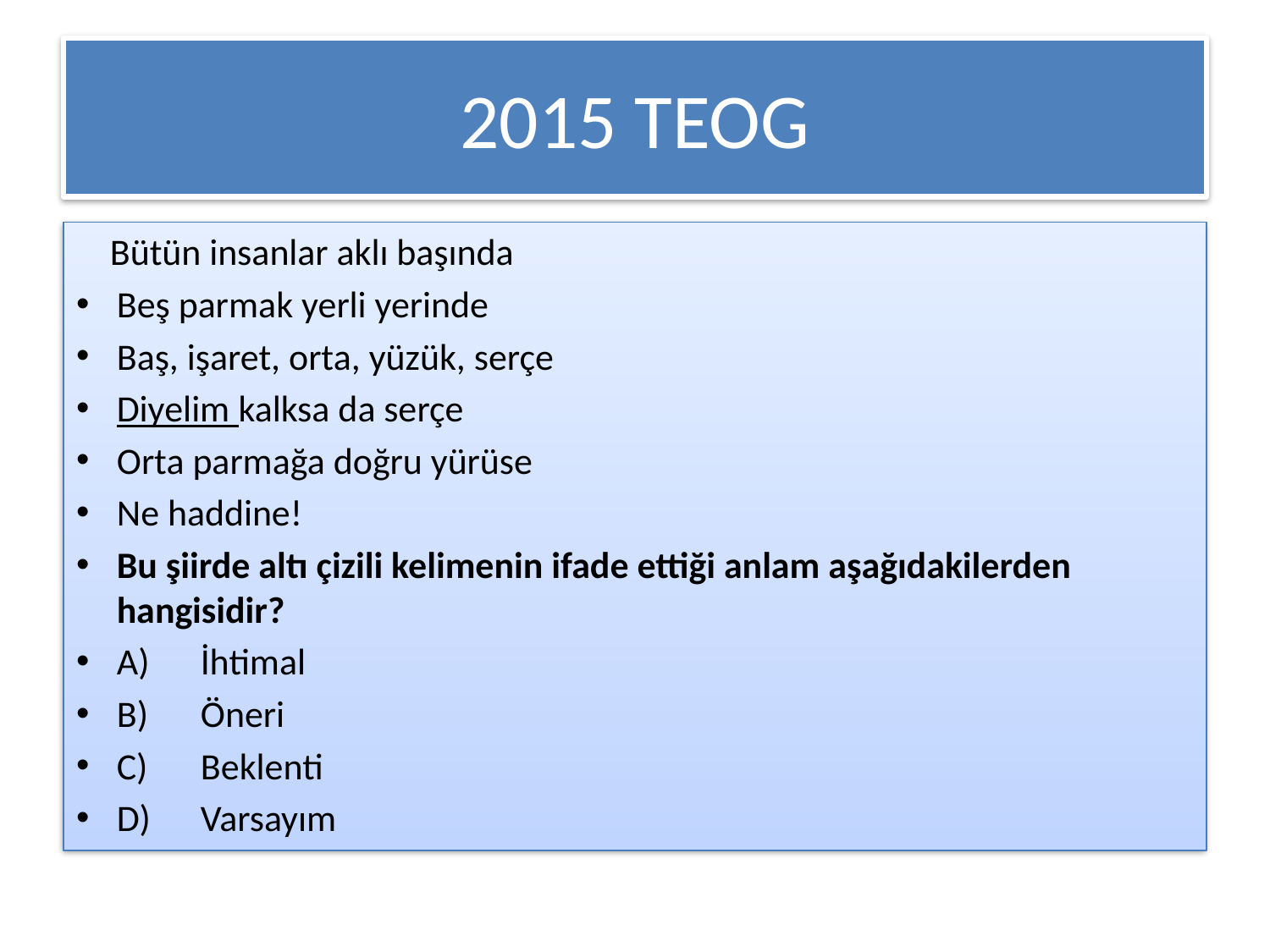

# 2015 TEOG
    Bütün insanlar aklı başında
Beş parmak yerli yerinde
Baş, işaret, orta, yüzük, serçe
Diyelim kalksa da serçe
Orta parmağa doğru yürüse
Ne haddine!
Bu şiirde altı çizili kelimenin ifade ettiği anlam aşağıdakilerden hangisidir?
A)	İhtimal
B)	Öneri
C)	Beklenti
D)	Varsayım